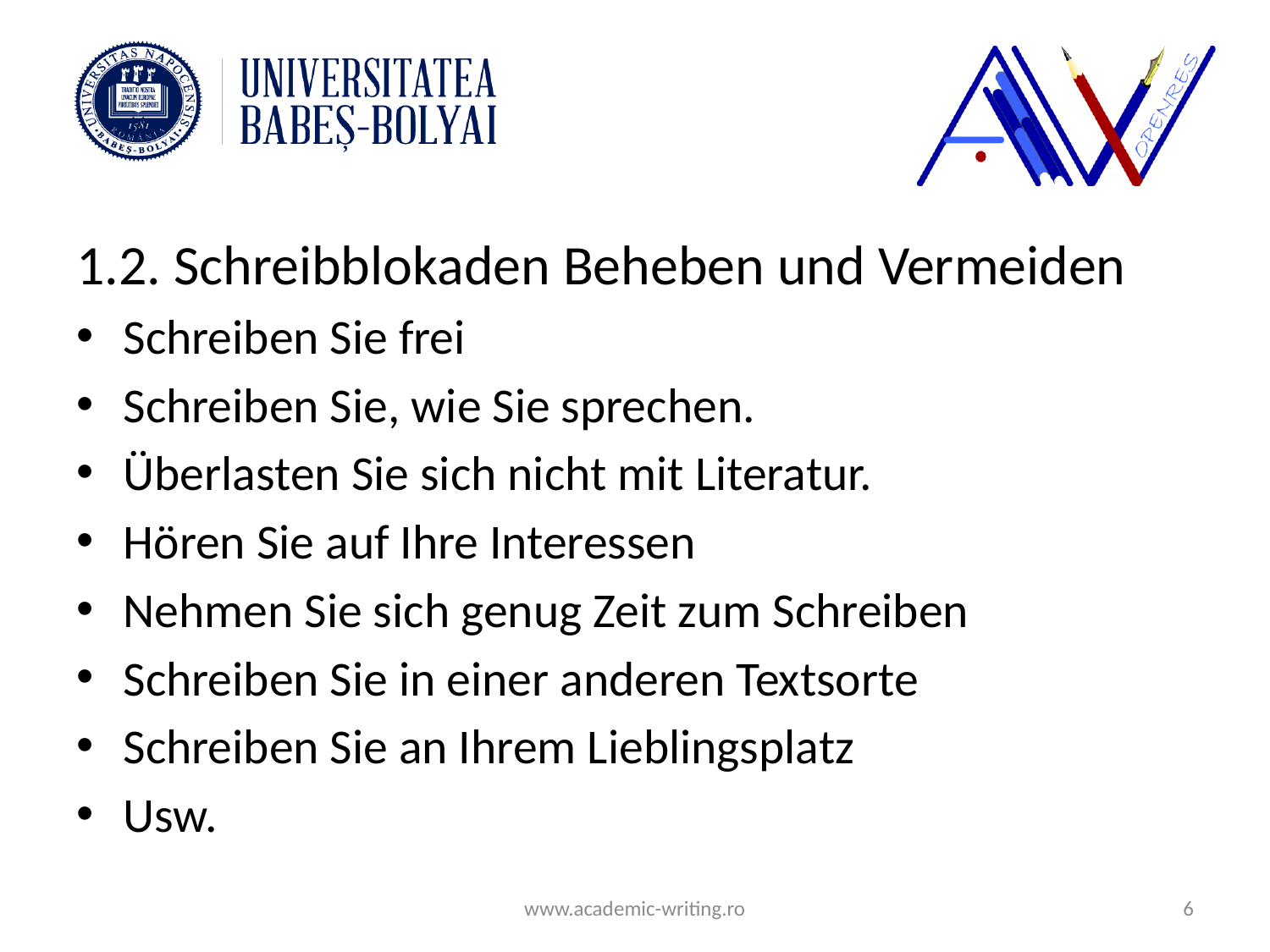

#
1.2. Schreibblokaden Beheben und Vermeiden
Schreiben Sie frei
Schreiben Sie, wie Sie sprechen.
Überlasten Sie sich nicht mit Literatur.
Hören Sie auf Ihre Interessen
Nehmen Sie sich genug Zeit zum Schreiben
Schreiben Sie in einer anderen Textsorte
Schreiben Sie an Ihrem Lieblingsplatz
Usw.
www.academic-writing.ro
6